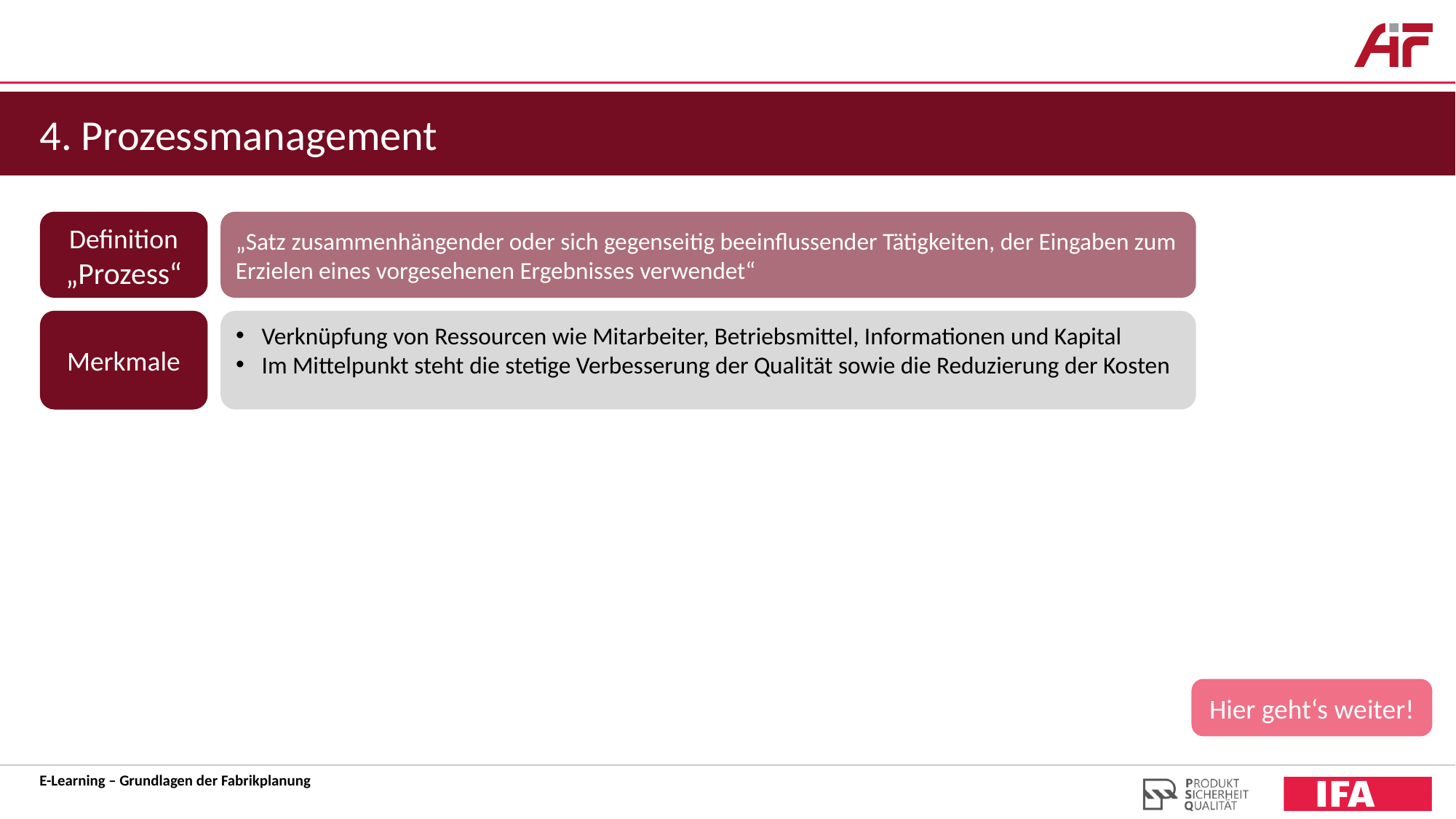

4. Prozessmanagement
Definition
„Prozess“
„Satz zusammenhängender oder sich gegenseitig beeinflussender Tätigkeiten, der Eingaben zum Erzielen eines vorgesehenen Ergebnisses verwendet“
Merkmale
Verknüpfung von Ressourcen wie Mitarbeiter, Betriebsmittel, Informationen und Kapital
Im Mittelpunkt steht die stetige Verbesserung der Qualität sowie die Reduzierung der Kosten
Hier geht‘s weiter!